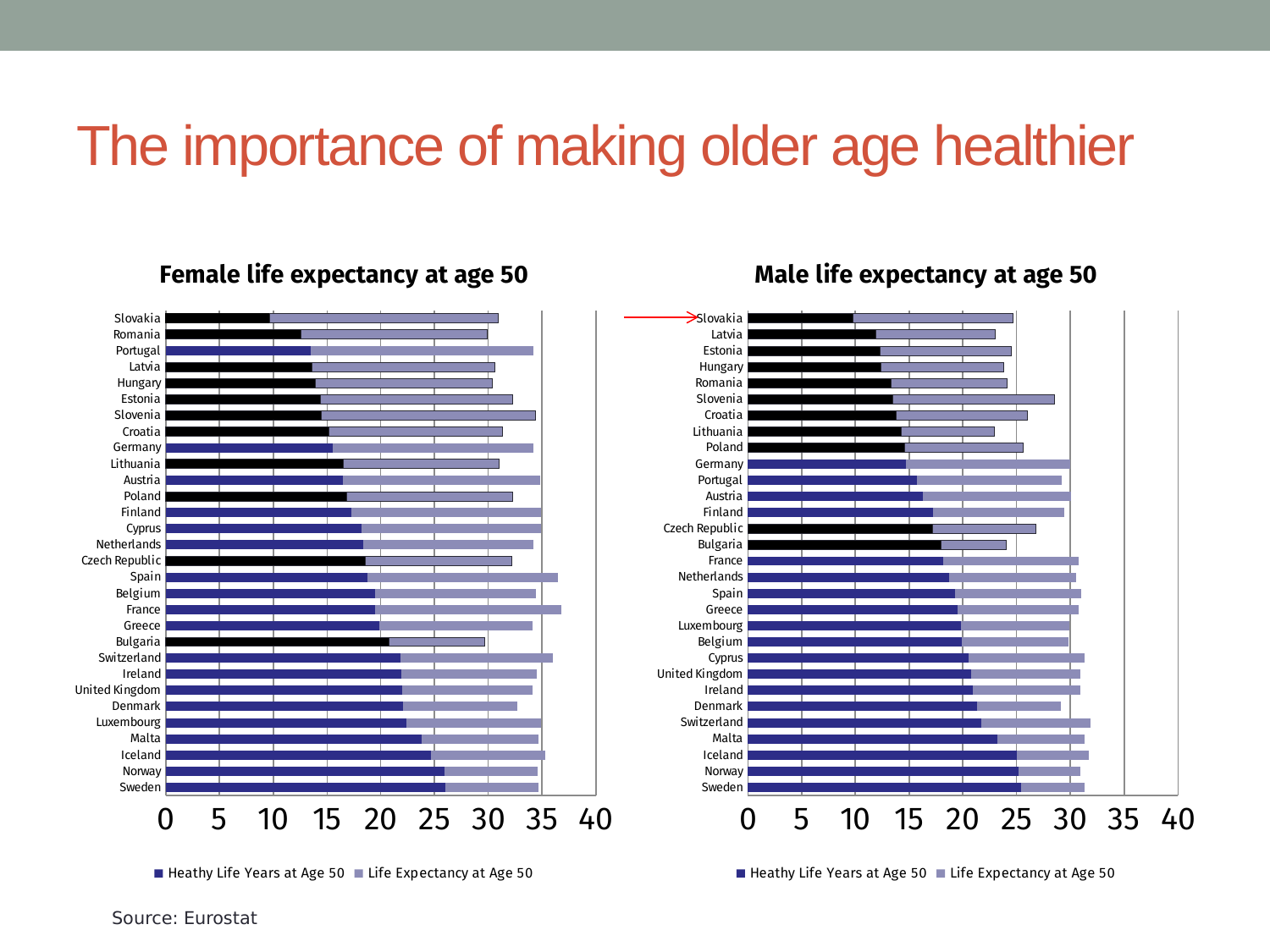

# The importance of making older age healthier

### Chart: Female life expectancy at age 50

| Category | Heathy Life Years at Age 50 | Life Expectancy at Age 50 |
|---|---|---|
| Sweden | 26.0 | 8.700000000000001 |
| Norway | 25.9 | 8.700000000000001 |
| Iceland | 24.7 | 10.6 |
| Malta | 23.8 | 10.9 |
| Luxembourg | 22.4 | 12.5 |
| Denmark | 22.1 | 10.6 |
| United Kingdom | 22.0 | 12.1 |
| Ireland | 21.9 | 12.6 |
| Switzerland | 21.8 | 14.2 |
| Bulgaria | 20.8 | 8.900000000000002 |
| Greece | 19.9 | 14.2 |
| France | 19.5 | 17.29999999999999 |
| Belgium | 19.5 | 14.9 |
| Spain | 18.8 | 17.7 |
| Czech Republic | 18.6 | 13.6 |
| Netherlands | 18.4 | 15.8 |
| Cyprus | 18.2 | 16.7 |
| Finland | 17.3 | 17.59999999999999 |
| Poland | 16.8 | 15.5 |
| Austria | 16.5 | 18.29999999999999 |
| Lithuania | 16.5 | 14.5 |
| Germany | 15.5 | 18.7 |
| Croatia | 15.2 | 16.1 |
| Slovenia | 14.5 | 19.9 |
| Estonia | 14.4 | 17.9 |
| Hungary | 13.9 | 16.5 |
| Latvia | 13.6 | 17.0 |
| Portugal | 13.5 | 20.7 |
| Romania | 12.6 | 17.29999999999999 |
| Slovakia | 9.700000000000001 | 21.2 |

### Chart: Male life expectancy at age 50

| Category | Heathy Life Years at Age 50 | Life Expectancy at Age 50 |
|---|---|---|
| Sweden | 25.4 | 5.900000000000002 |
| Norway | 25.2 | 5.699999999999997 |
| Iceland | 25.0 | 6.699999999999997 |
| Malta | 23.2 | 8.100000000000001 |
| Switzerland | 21.7 | 10.2 |
| Denmark | 21.3 | 7.800000000000001 |
| Ireland | 20.9 | 10.0 |
| United Kingdom | 20.8 | 10.1 |
| Cyprus | 20.5 | 10.8 |
| Belgium | 19.9 | 9.900000000000002 |
| Luxembourg | 19.8 | 10.1 |
| Greece | 19.5 | 11.3 |
| Spain | 19.3 | 11.7 |
| Netherlands | 18.7 | 11.8 |
| France | 18.2 | 12.6 |
| Bulgaria | 18.0 | 6.0 |
| Czech Republic | 17.2 | 9.600000000000001 |
| Finland | 17.2 | 12.2 |
| Austria | 16.3 | 13.8 |
| Portugal | 15.7 | 13.5 |
| Germany | 14.7 | 15.3 |
| Poland | 14.6 | 11.0 |
| Lithuania | 14.3 | 8.600000000000001 |
| Croatia | 13.8 | 12.2 |
| Slovenia | 13.5 | 15.0 |
| Romania | 13.3 | 10.8 |
| Hungary | 12.4 | 11.4 |
| Estonia | 12.3 | 12.2 |
| Latvia | 11.9 | 11.1 |
| Slovakia | 9.8 | 14.9 |
Source: Eurostat